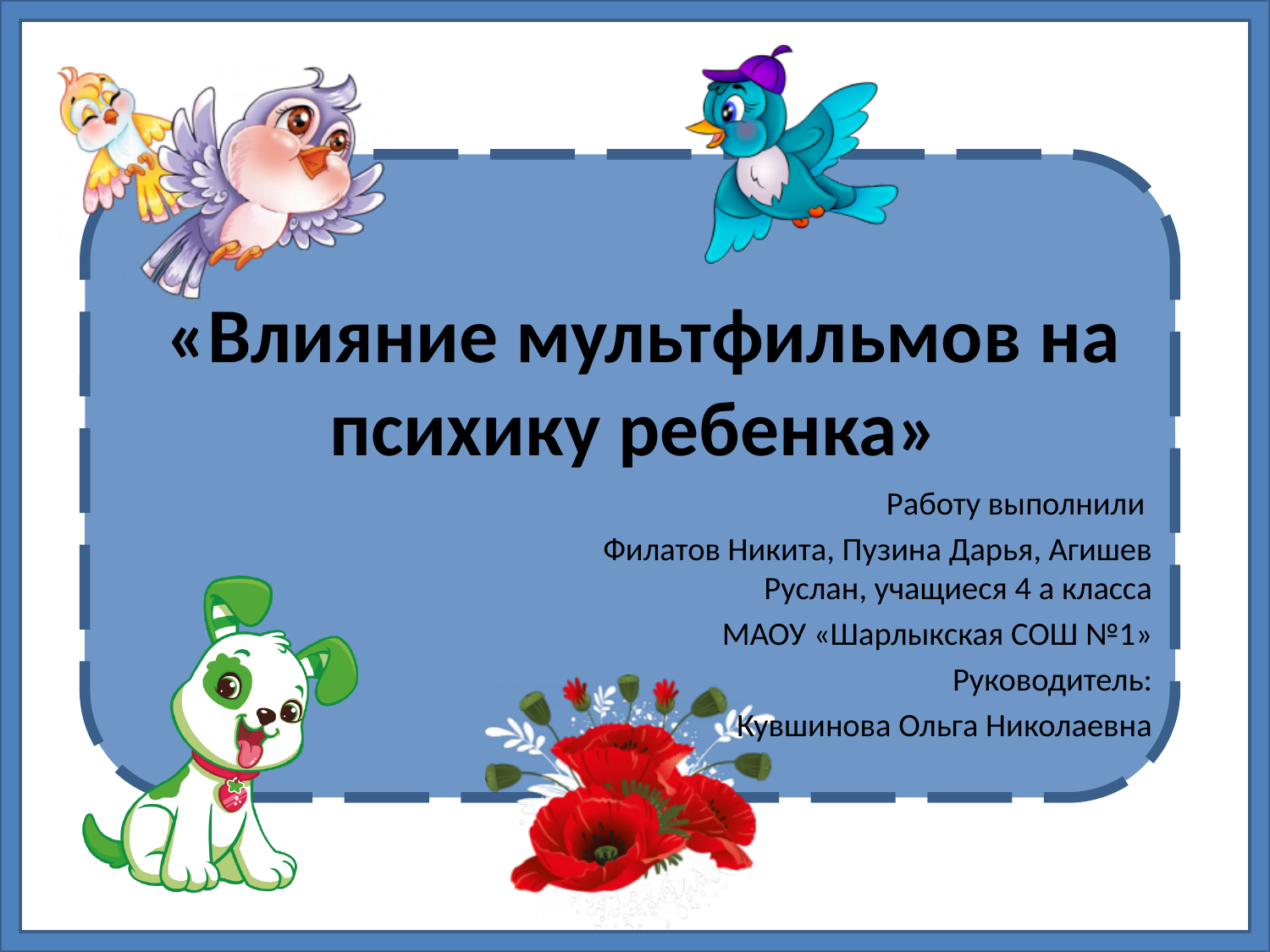

# «Влияние мультфильмов на психику ребенка»
Работу выполнили
Филатов Никита, Пузина Дарья, Агишев Руслан, учащиеся 4 а класса
МАОУ «Шарлыкская СОШ №1»
Руководитель:
 Кувшинова Ольга Николаевна